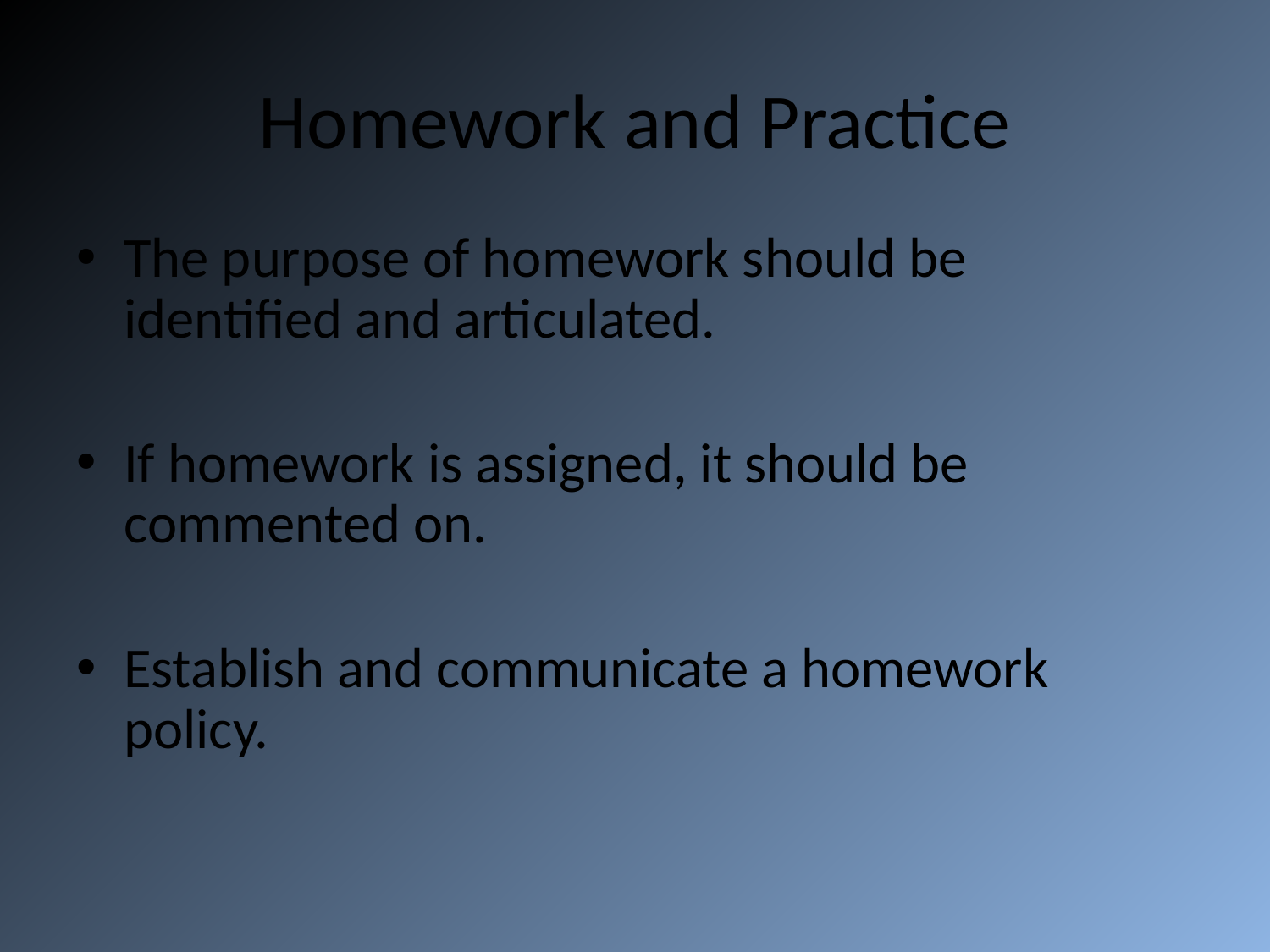

# Homework and Practice
The purpose of homework should be identified and articulated.

If homework is assigned, it should be commented on.

Establish and communicate a homework policy.